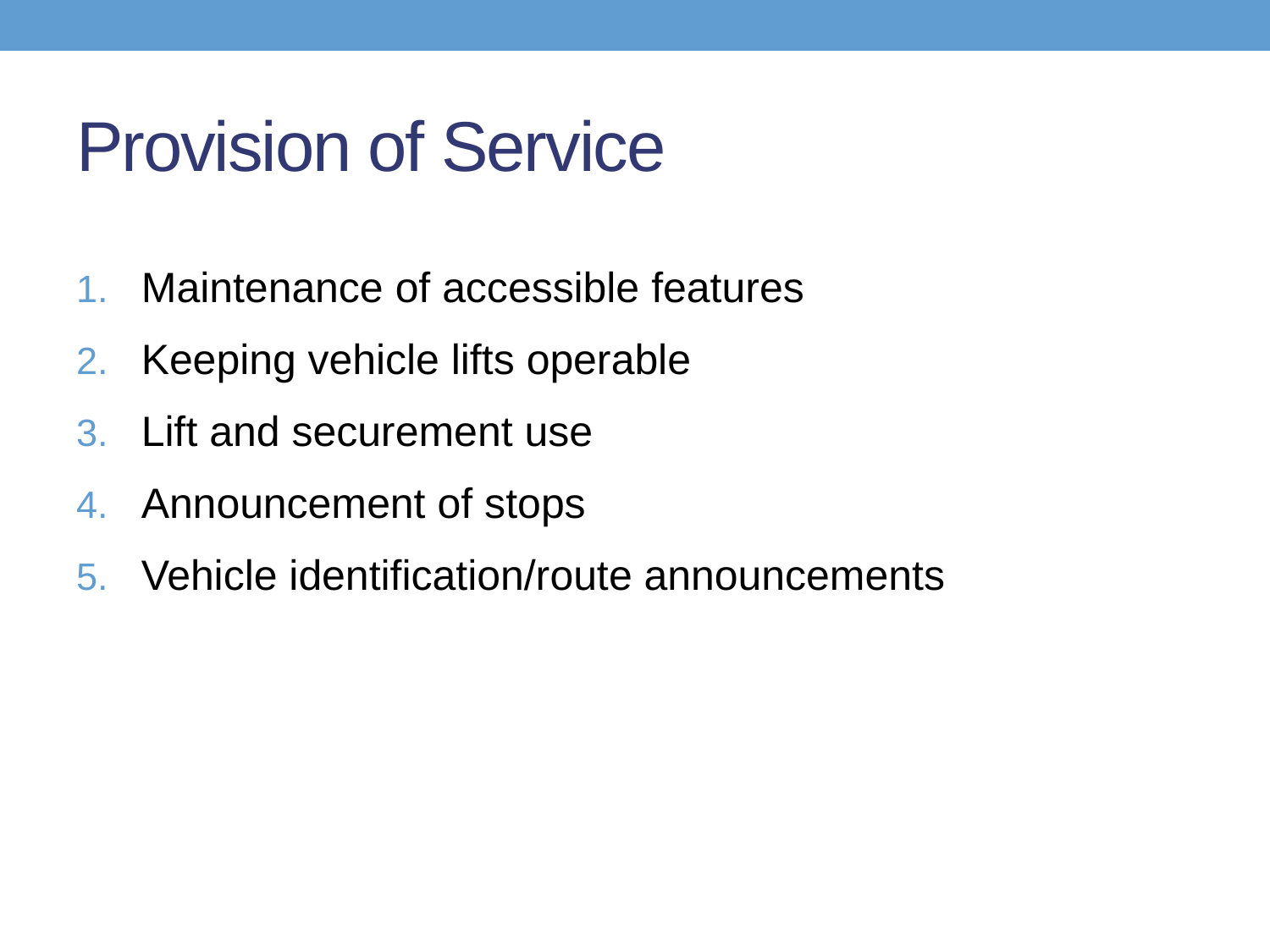

# Provision of Service
Maintenance of accessible features
Keeping vehicle lifts operable
Lift and securement use
Announcement of stops
Vehicle identification/route announcements